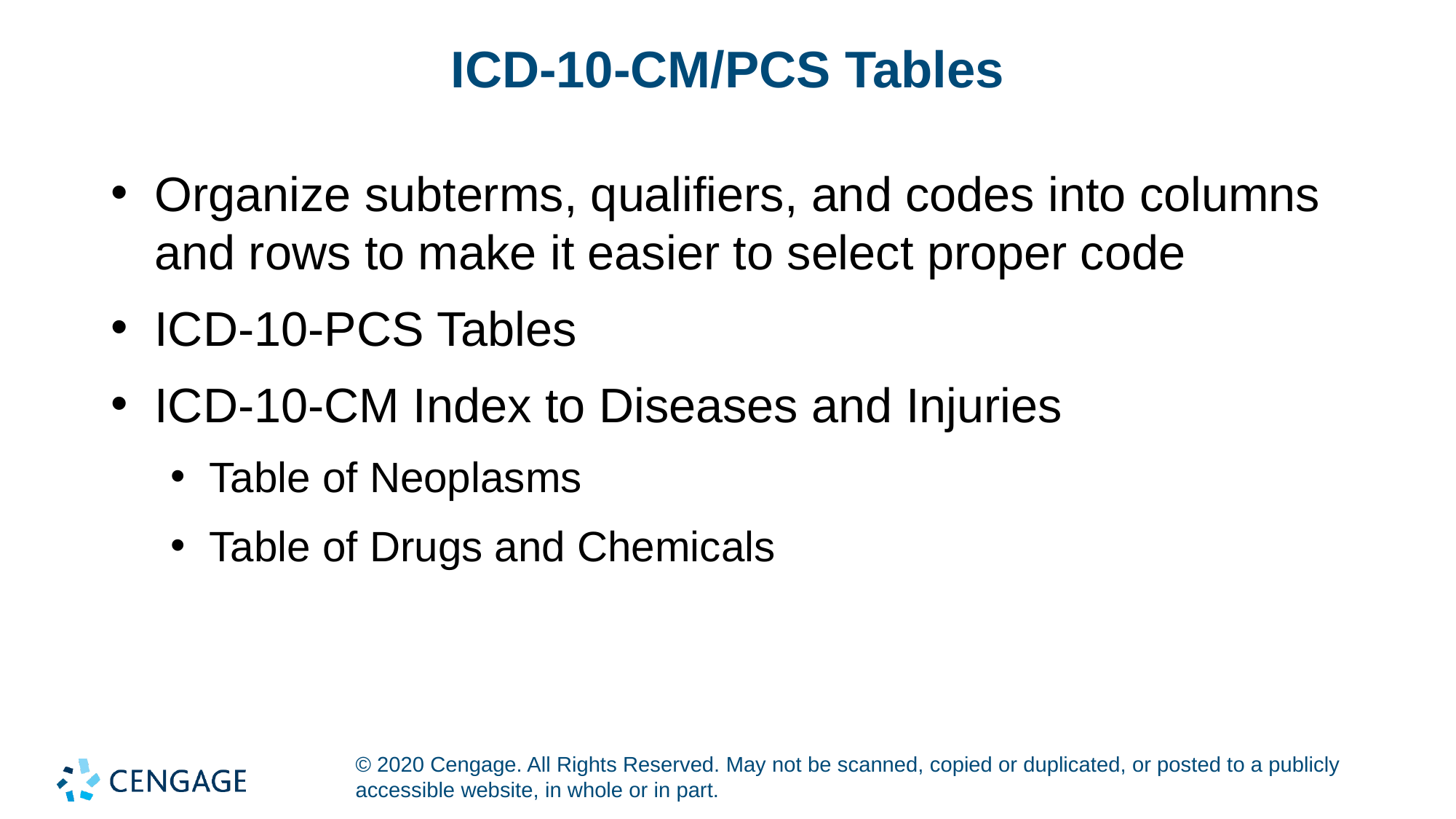

# ICD-10-CM/PCS Tables
Organize subterms, qualifiers, and codes into columns and rows to make it easier to select proper code
ICD-10-PCS Tables
ICD-10-CM Index to Diseases and Injuries
Table of Neoplasms
Table of Drugs and Chemicals